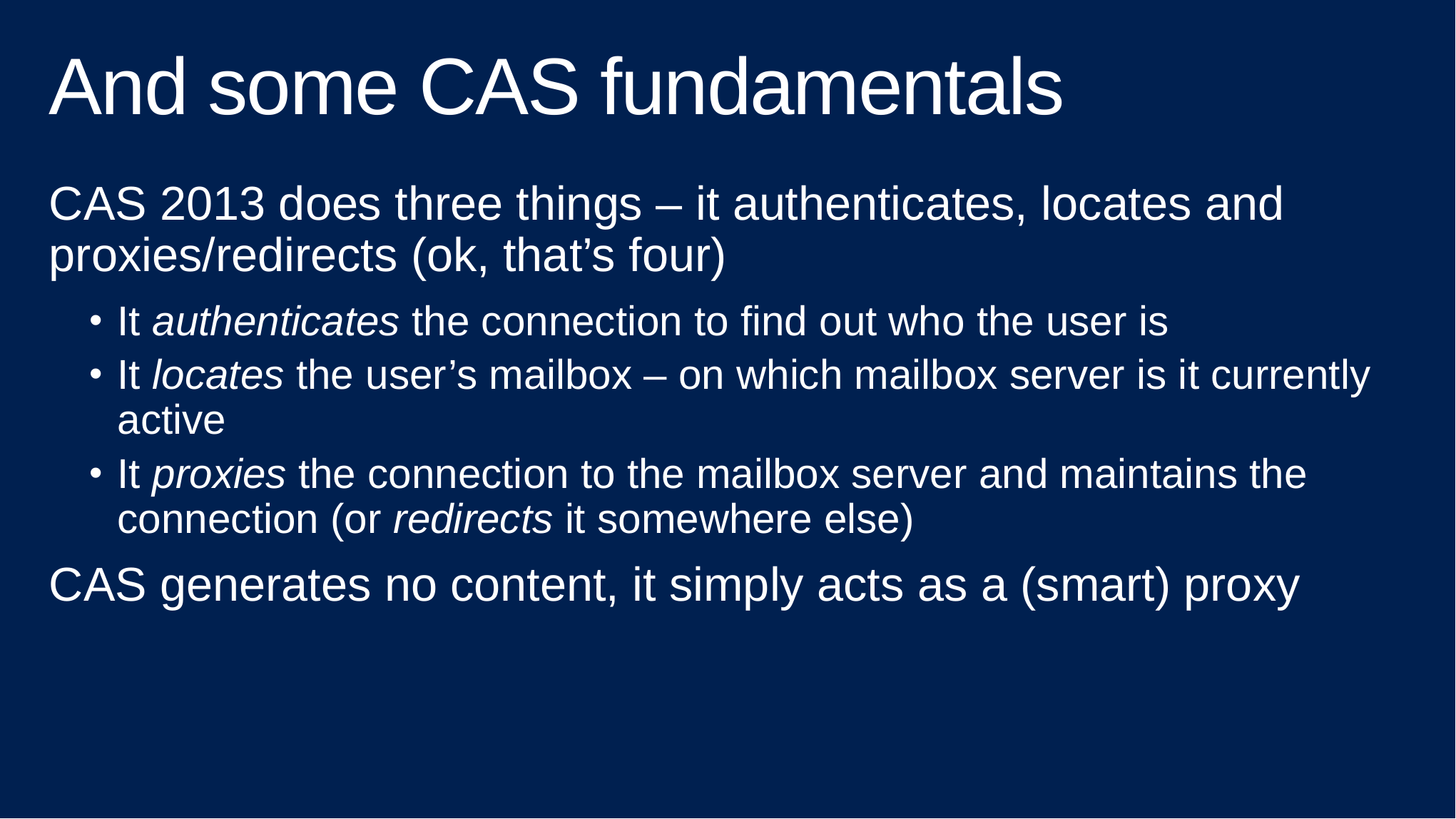

# And some CAS fundamentals
CAS 2013 does three things – it authenticates, locates and proxies/redirects (ok, that’s four)
It authenticates the connection to find out who the user is
It locates the user’s mailbox – on which mailbox server is it currently active
It proxies the connection to the mailbox server and maintains the connection (or redirects it somewhere else)
CAS generates no content, it simply acts as a (smart) proxy